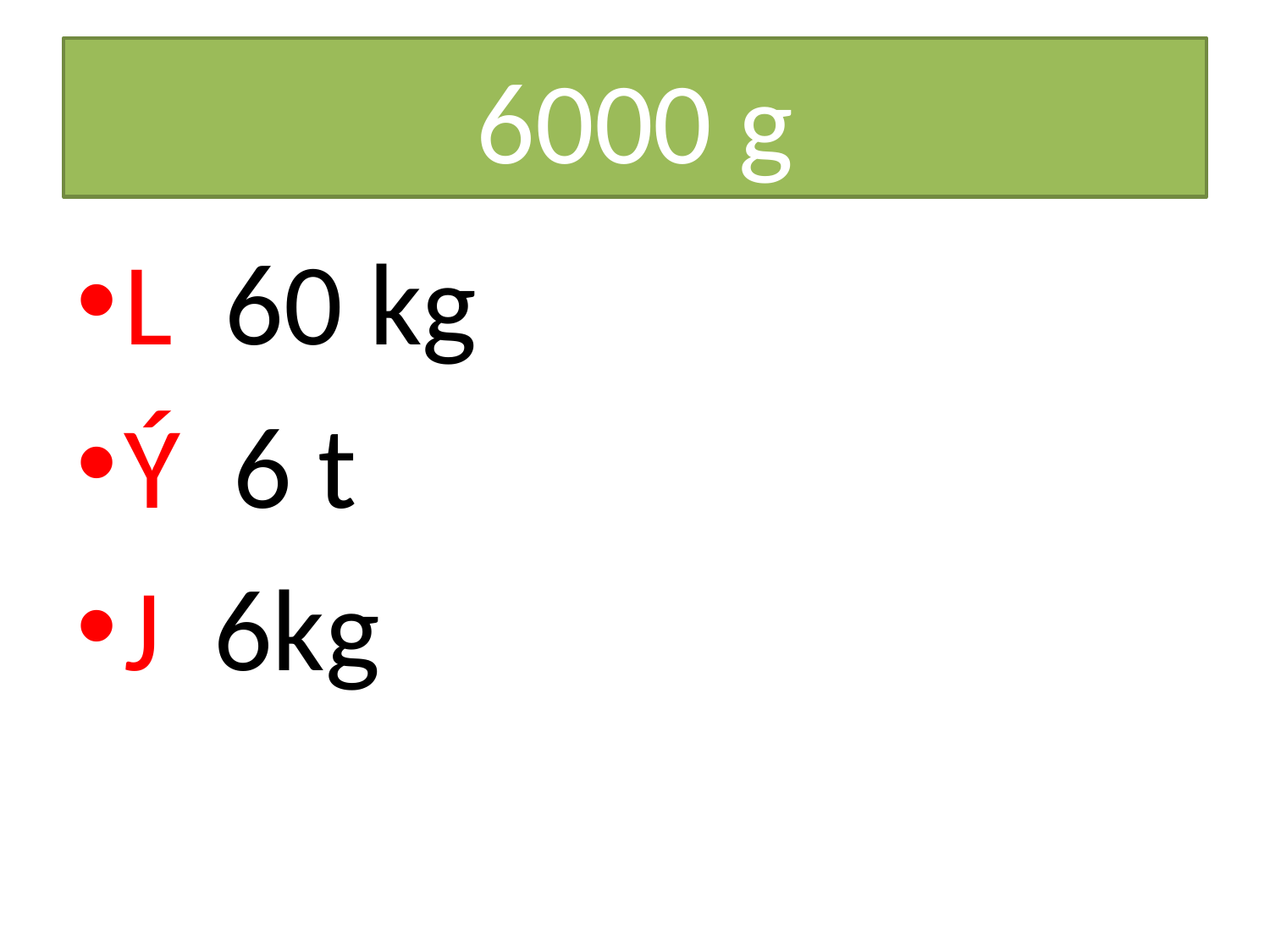

# 6000 g
L  60 kg
Ý  6 t
J  6kg